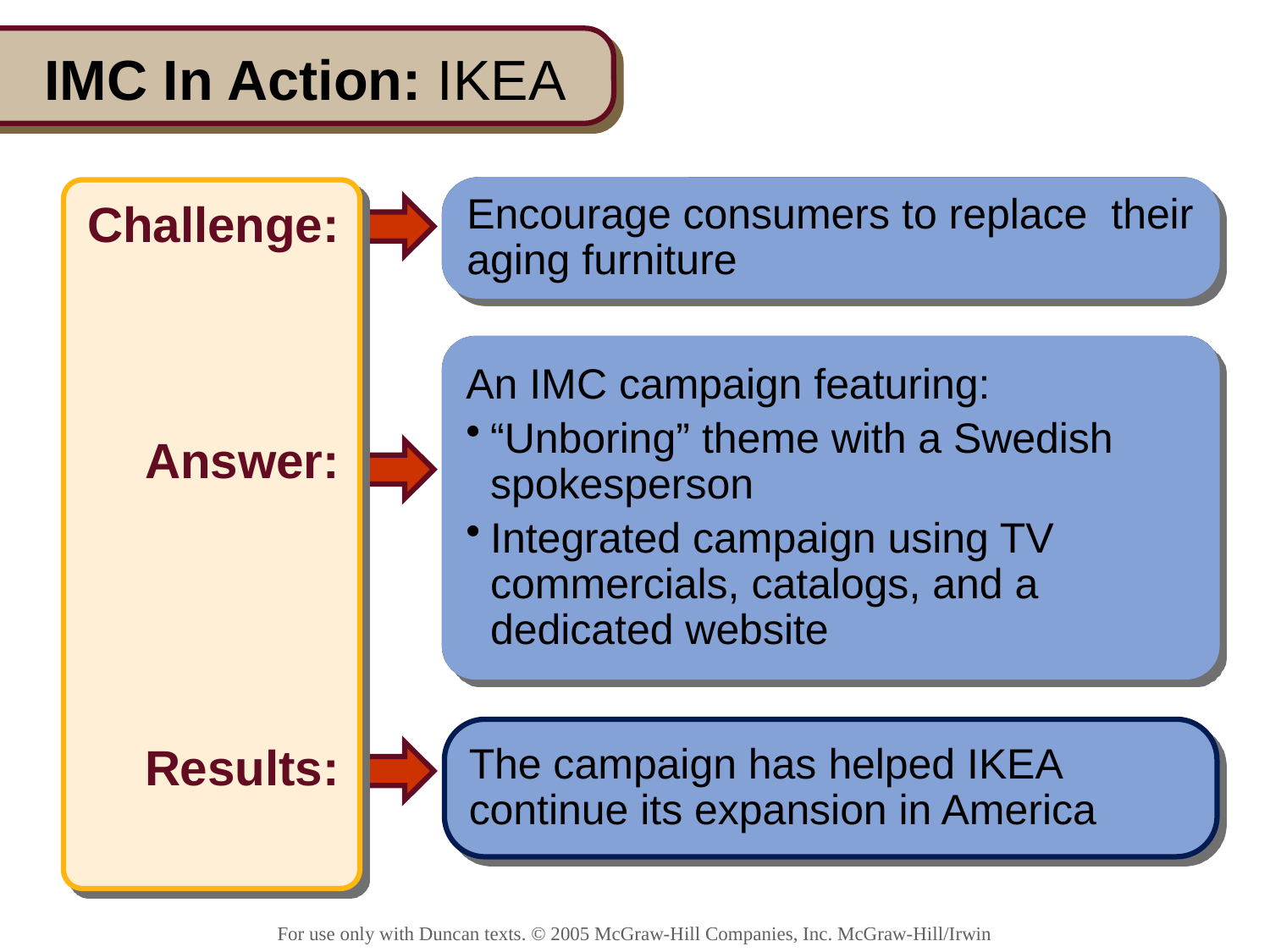

# IMC In Action: IKEA

Challenge:
Answer:
Results:
Encourage consumers to replace  their aging furniture

Encourage consumers to replace  their aging furniture
An IMC campaign featuring:
“Unboring” theme with a Swedish spokesperson
Integrated campaign using TV commercials, catalogs and a dedicated website

An IMC campaign featuring:
“Unboring” theme with a Swedish spokesperson
Integrated campaign using TV commercials, catalogs, and a dedicated website
The campaign has helped IKEA continue its expansion in America